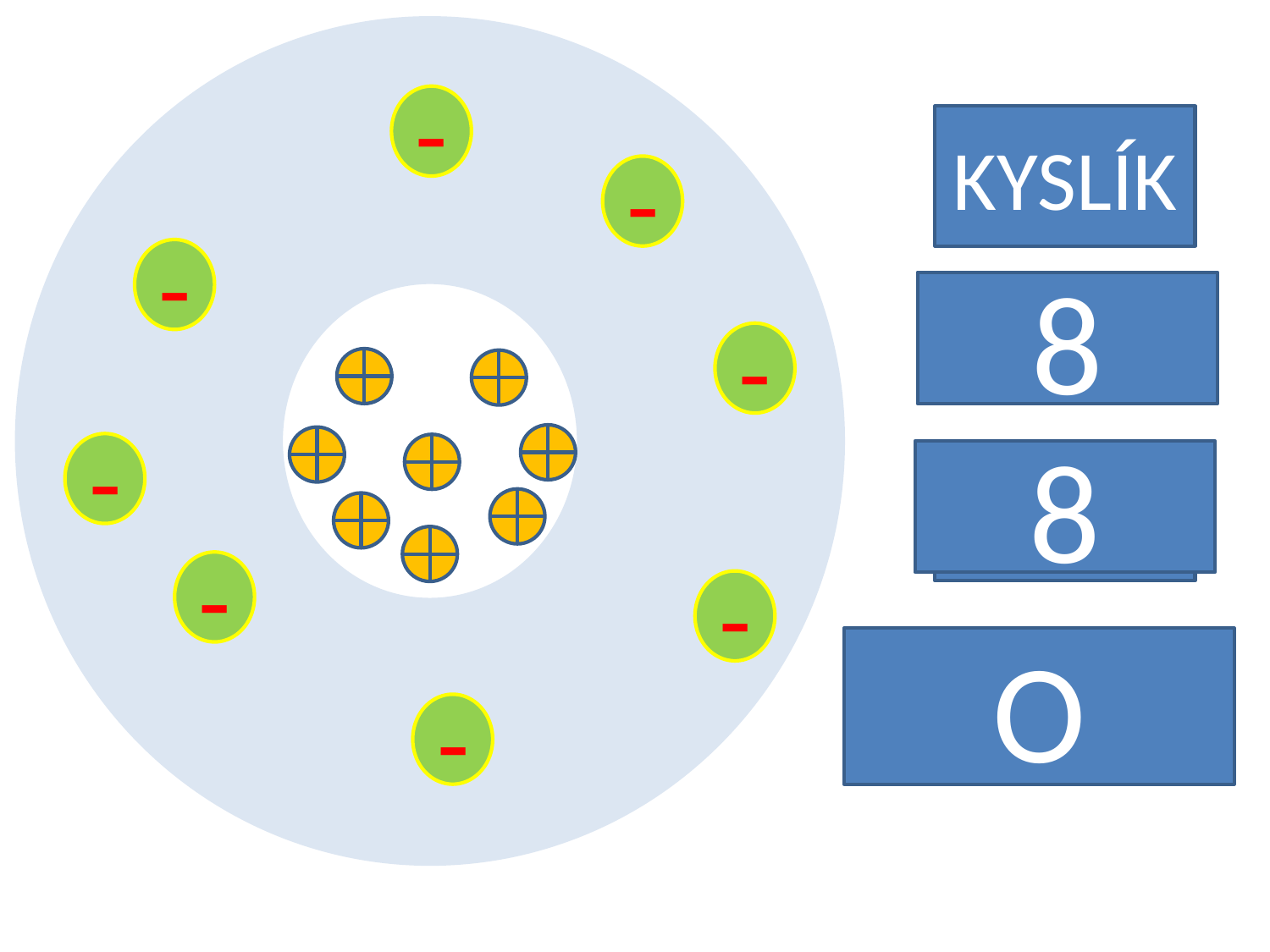

-
KYSLÍK
NÁZEV
-
-
8
POŘADÍ
-

-

8
POČET ELEKTRONŮ

-
-
O
ZNAČKA
-